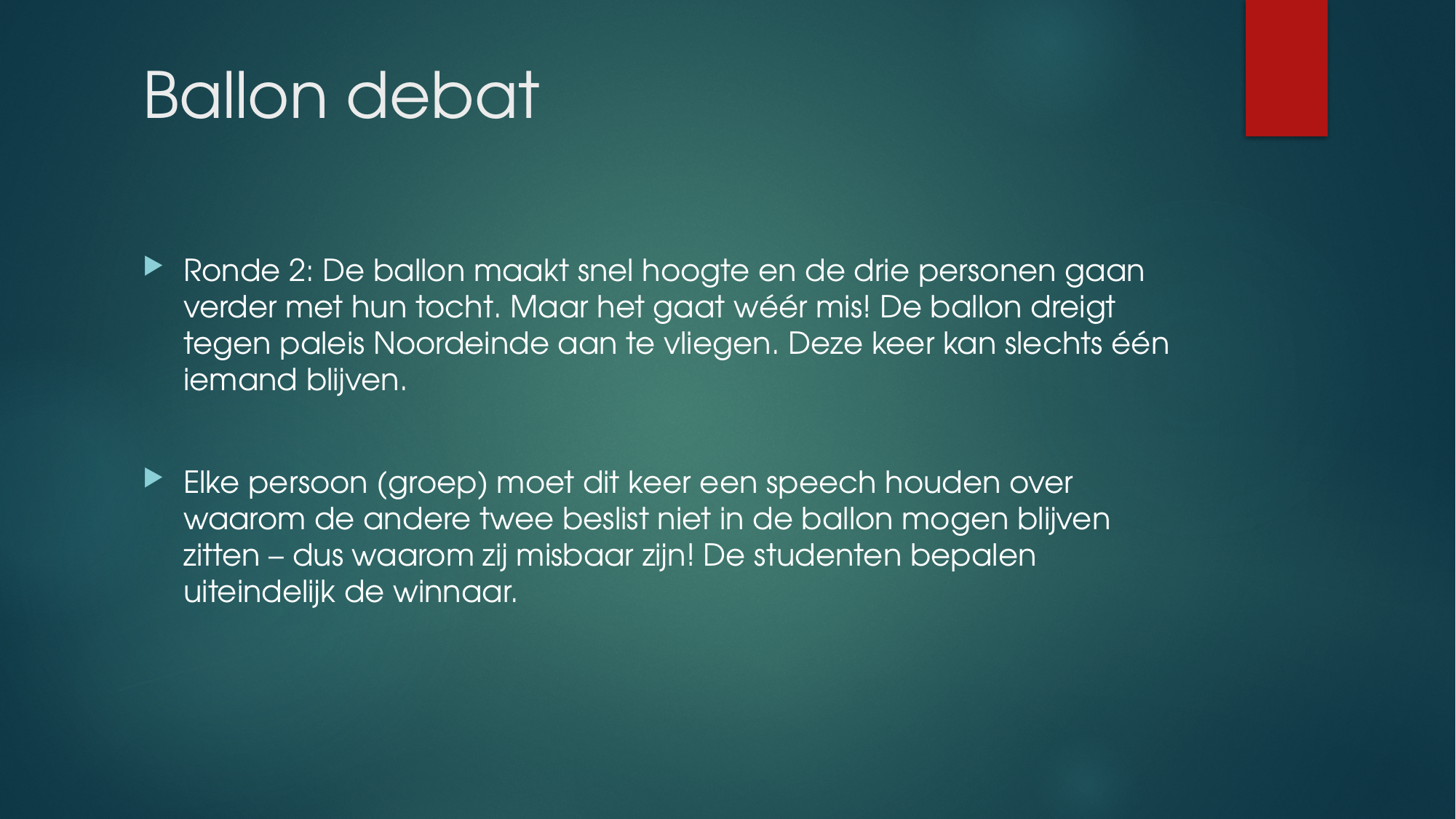

# Ballon debat
Ronde 2: De ballon maakt snel hoogte en de drie personen gaan verder met hun tocht. Maar het gaat wéér mis! De ballon dreigt tegen paleis Noordeinde aan te vliegen. Deze keer kan slechts één iemand blijven.

Elke persoon (groep) moet dit keer een speech houden over waarom de andere twee beslist niet in de ballon mogen blijven zitten – dus waarom zij misbaar zijn! De studenten bepalen uiteindelijk de winnaar.